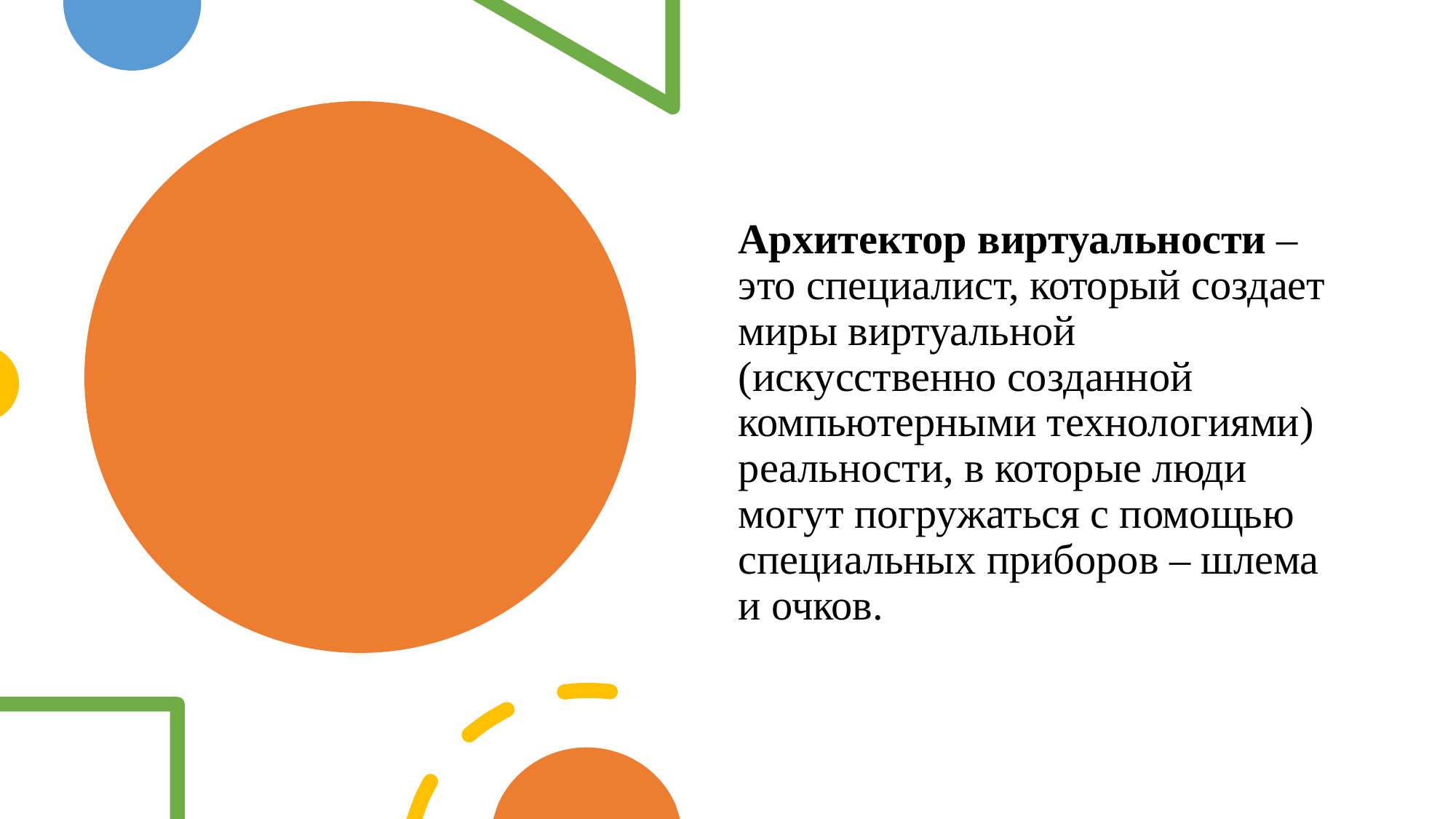

Архитектор виртуальности – это специалист, который создает миры виртуальной (искусственно созданной компьютерными технологиями) реальности, в которые люди могут погружаться с помощью специальных приборов – шлема и очков.